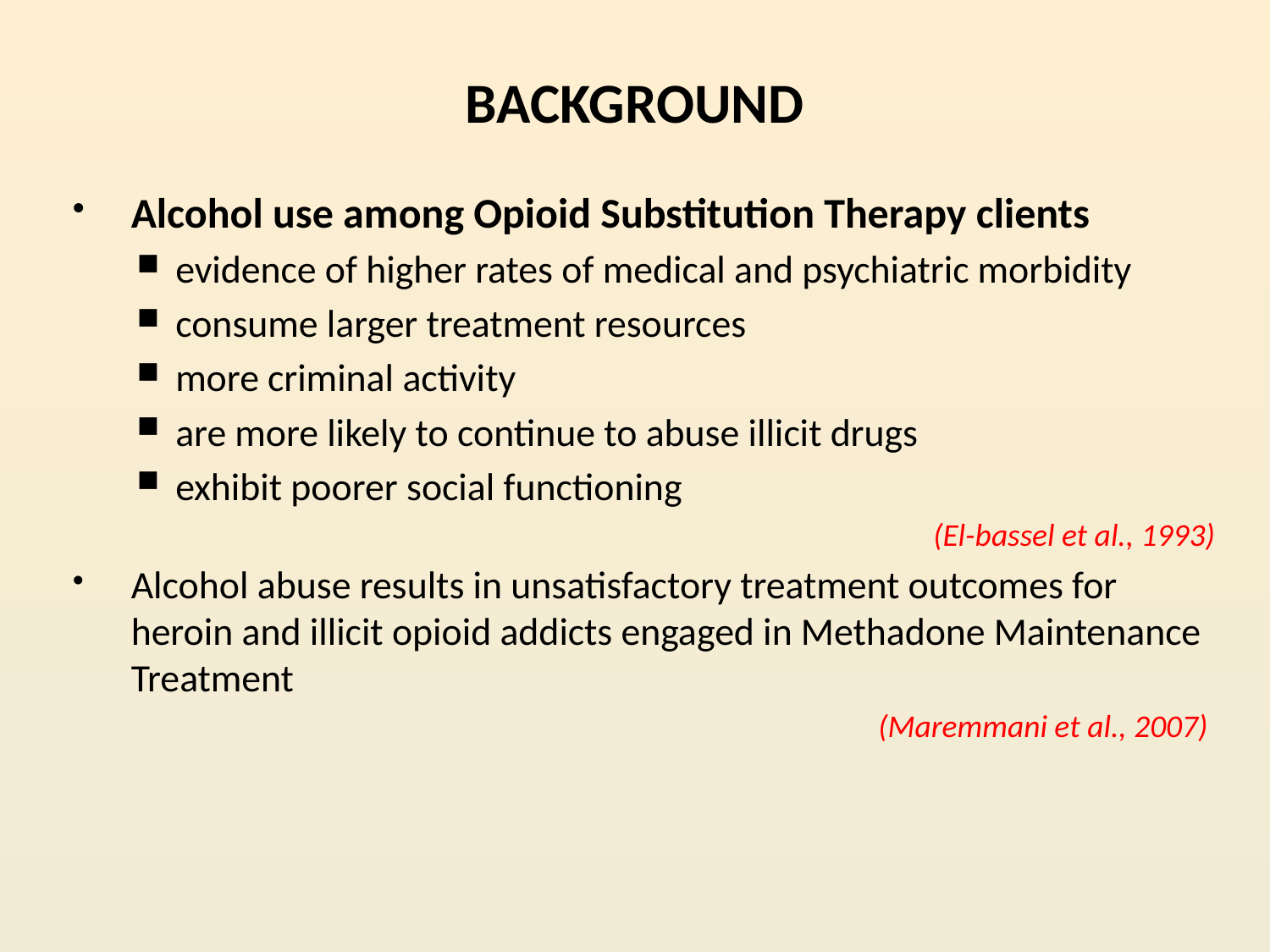

BACKGROUND
Alcohol use among Opioid Substitution Therapy clients
evidence of higher rates of medical and psychiatric morbidity
consume larger treatment resources
more criminal activity
are more likely to continue to abuse illicit drugs
exhibit poorer social functioning
                (El-bassel et al., 1993)
Alcohol abuse results in unsatisfactory treatment outcomes for heroin and illicit opioid addicts engaged in Methadone Maintenance Treatment
                    (Maremmani et al., 2007)